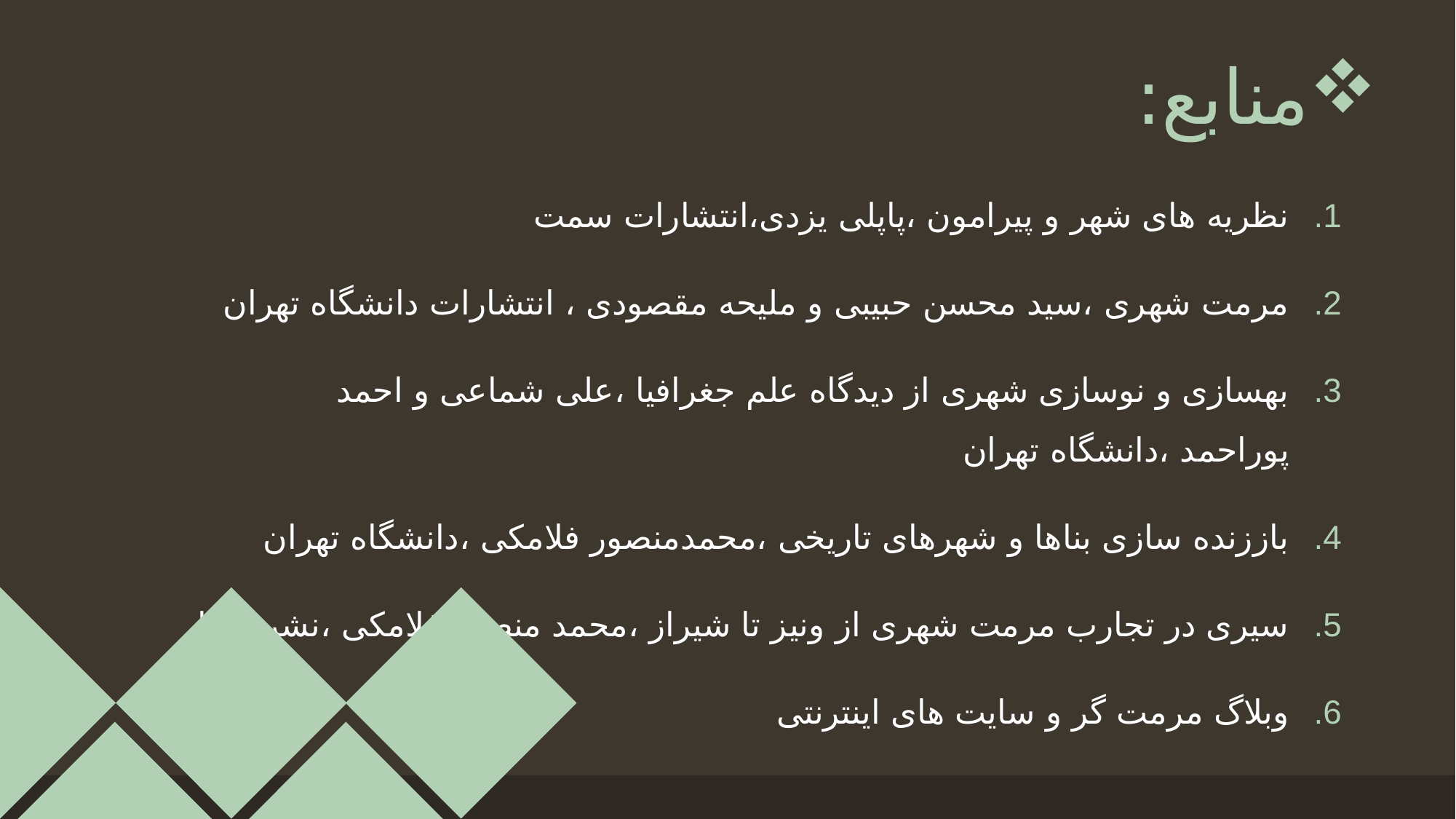

# منابع:
نظریه های شهر و پیرامون ،پاپلی یزدی،انتشارات سمت
مرمت شهری ،سید محسن حبیبی و ملیحه مقصودی ، انتشارات دانشگاه تهران
بهسازی و نوسازی شهری از دیدگاه علم جغرافیا ،علی شماعی و احمد پوراحمد ،دانشگاه تهران
باززنده سازی بناها و شهرهای تاریخی ،محمدمنصور فلامکی ،دانشگاه تهران
سیری در تجارب مرمت شهری از ونیز تا شیراز ،محمد منصور فلامکی ،نشر فضا
وبلاگ مرمت گر و سایت های اینترنتی